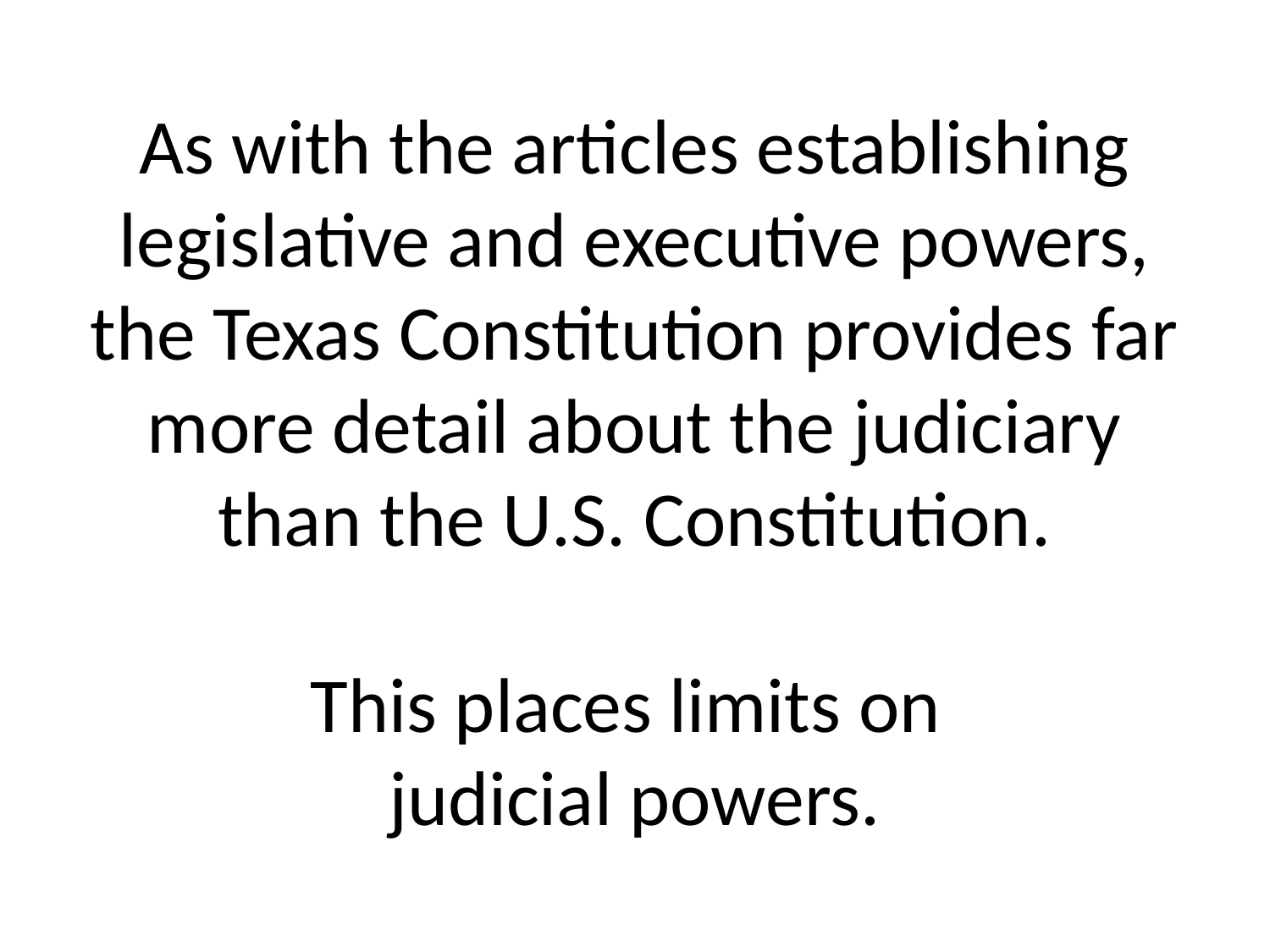

# As with the articles establishing legislative and executive powers, the Texas Constitution provides far more detail about the judiciary than the U.S. Constitution. This places limits on judicial powers.